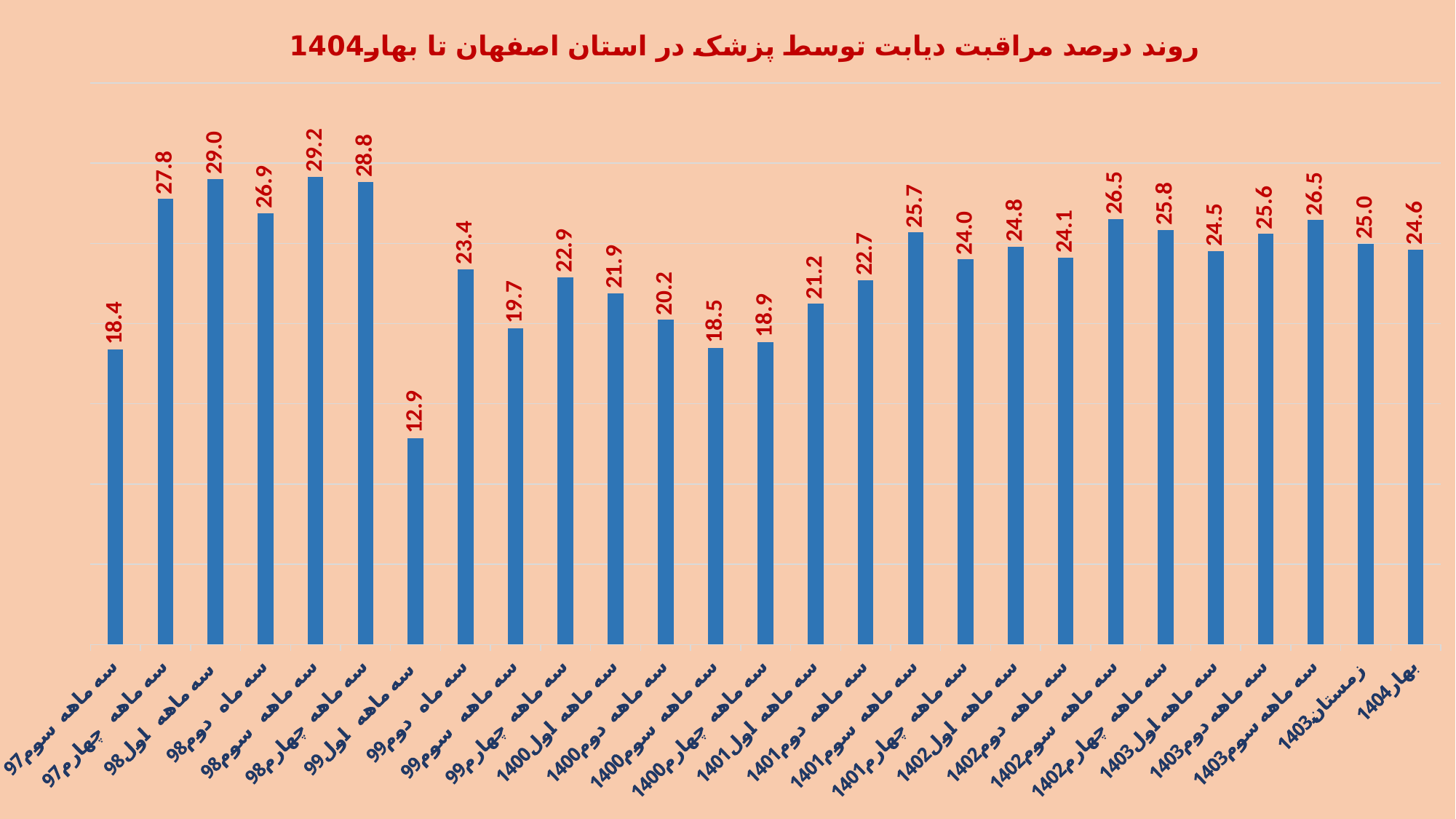

### Chart: روند درصد مراقبت دیابت توسط پزشک در استان اصفهان تا بهار1404

| Category | استان |
|---|---|
| سه ماهه سوم 97 | 18.38605017902615 |
| سه ماهه چهارم  97 | 27.76555447183977 |
| سه ماهه اول  98  | 29.006543362437455 |
| سه ماه دوم  98 | 26.882079231781695 |
| سه ماهه سوم  98 | 29.15667638383385 |
| سه ماهه چهارم 98 | 28.82241520458449 |
| سه ماهه اول  99  | 12.86492932659598 |
| سه ماه دوم  99 | 23.39760556333075 |
| سه ماهه سوم  99 | 19.71494793648597 |
| سه ماهه چهارم 99 | 22.9 |
| سه ماهه اول 1400 | 21.9 |
| سه ماهه دوم 1400 | 20.226153006067968 |
| سه ماهه سوم 1400 | 18.5 |
| سه ماهه چهارم 1400 | 18.86 |
| سه ماهه اول 1401 | 21.22674612579239 |
| سه ماهه دوم 1401 | 22.7 |
| سه ماهه سوم 1401 | 25.69 |
| سه ماهه چهارم 1401 | 24.01 |
| سه ماهه اول 1402 | 24.79 |
| سه ماهه دوم 1402 | 24.12 |
| سه ماهه سوم 1402 | 26.52 |
| سه ماهه چهارم 1402 | 25.83 |
| سه ماهه اول1403 | 24.51 |
| سه ماهه دوم1403 | 25.59 |
| سه ماهه سوم1403 | 26.46 |
| زمستان 1403 | 24.97 |
| بهار1404 | 24.621953987240158 |